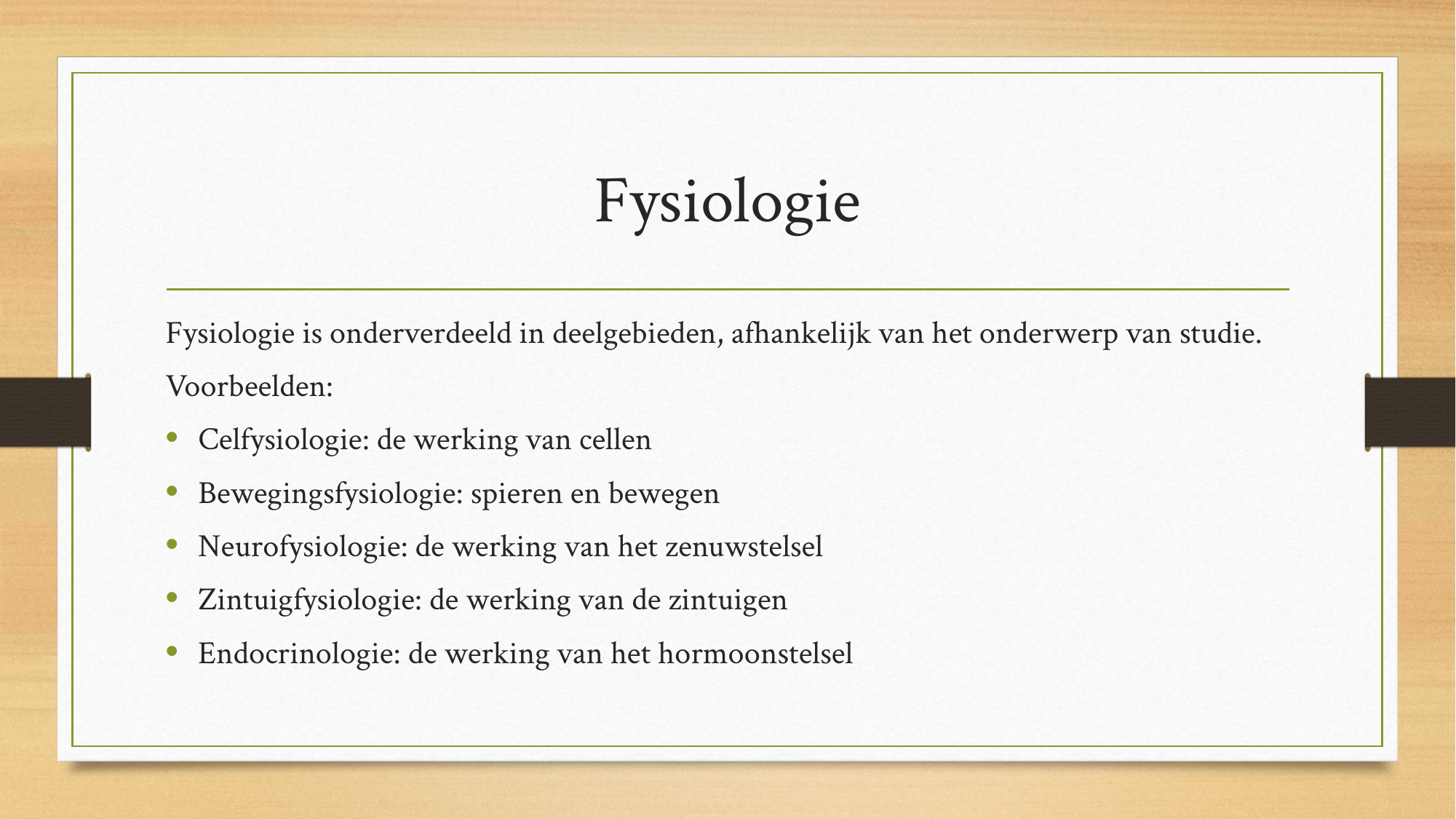

# Fysiologie
Fysiologie is onderverdeeld in deelgebieden, afhankelijk van het onderwerp van studie.
Voorbeelden:
Celfysiologie: de werking van cellen
Bewegingsfysiologie: spieren en bewegen
Neurofysiologie: de werking van het zenuwstelsel
Zintuigfysiologie: de werking van de zintuigen
Endocrinologie: de werking van het hormoonstelsel